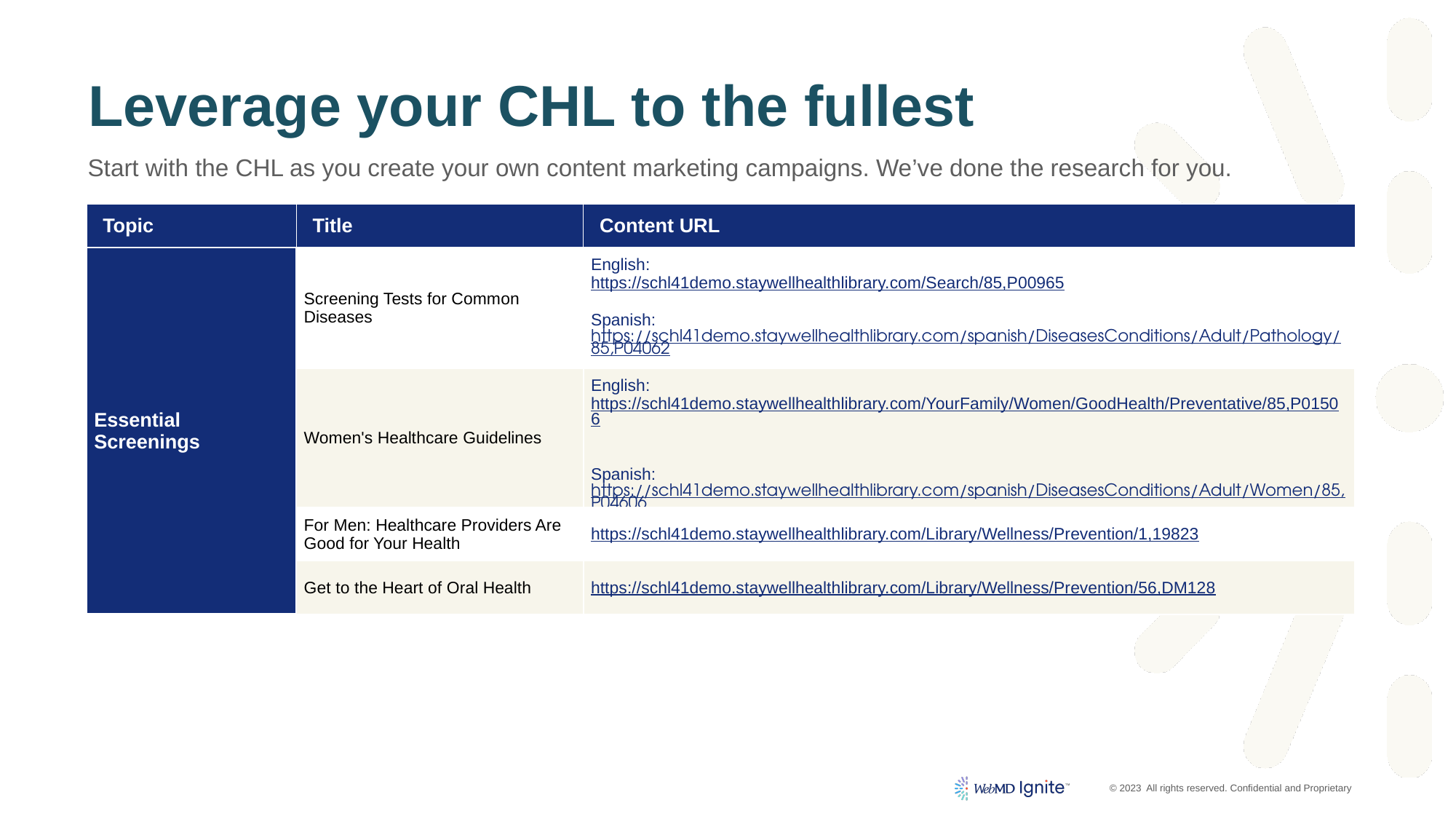

# Leverage your CHL to the fullest
Start with the CHL as you create your own content marketing campaigns. We’ve done the research for you.
| Topic | Title | Content URL |
| --- | --- | --- |
| Essential Screenings | Screening Tests for Common Diseases | English: https://schl41demo.staywellhealthlibrary.com/Search/85,P00965 Spanish: https://schl41demo.staywellhealthlibrary.com/spanish/DiseasesConditions/Adult/Pathology/85,P04062 |
|  | Women's Healthcare Guidelines | English: https://schl41demo.staywellhealthlibrary.com/YourFamily/Women/GoodHealth/Preventative/85,P01506 Spanish: https://schl41demo.staywellhealthlibrary.com/spanish/DiseasesConditions/Adult/Women/85,P04606 |
|  | For Men: Healthcare Providers Are Good for Your Health | https://schl41demo.staywellhealthlibrary.com/Library/Wellness/Prevention/1,19823 |
|  | Get to the Heart of Oral Health | https://schl41demo.staywellhealthlibrary.com/Library/Wellness/Prevention/56,DM128 |